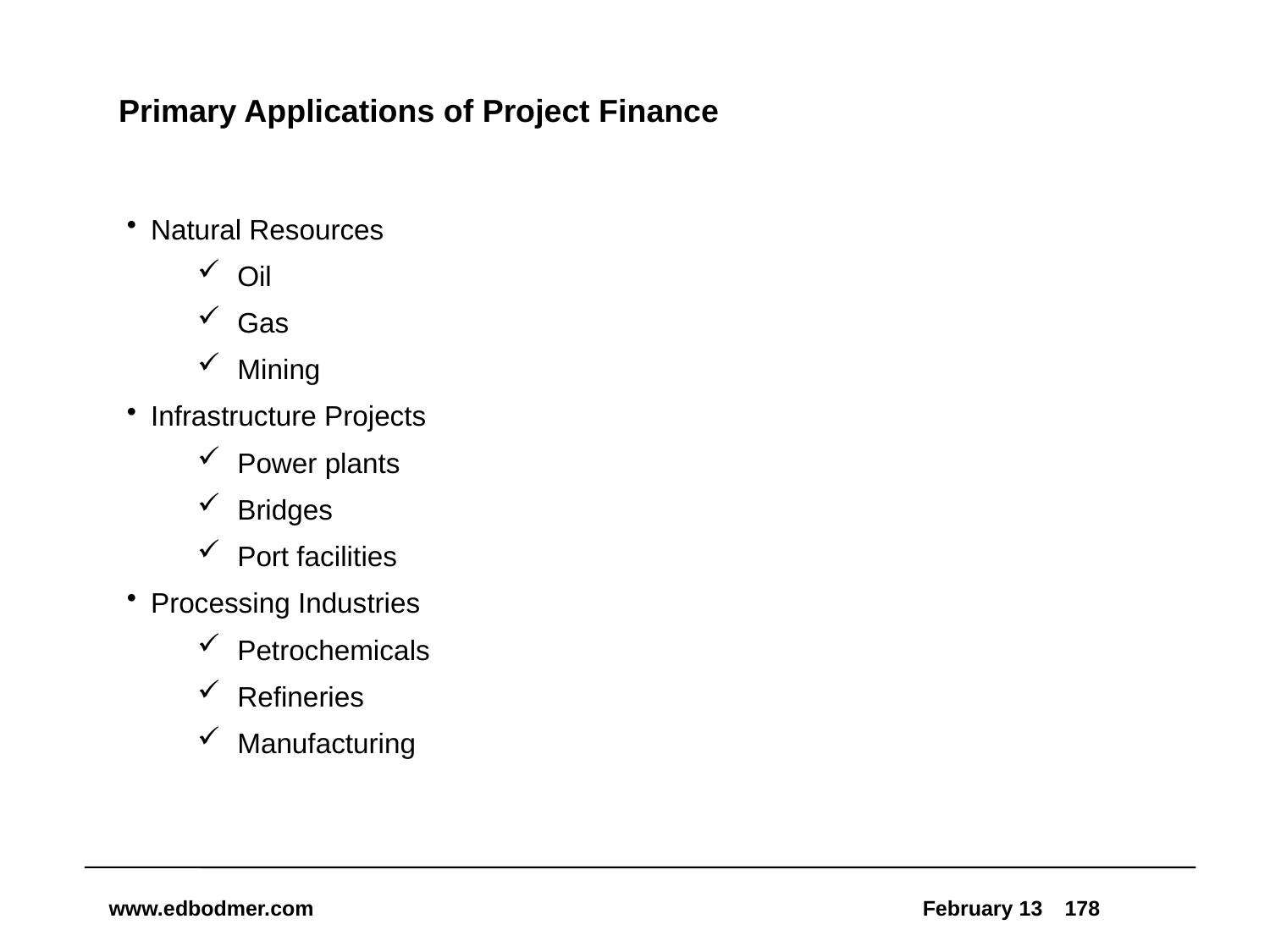

# Primary Applications of Project Finance
Natural Resources
Oil
Gas
Mining
Infrastructure Projects
Power plants
Bridges
Port facilities
Processing Industries
Petrochemicals
Refineries
Manufacturing